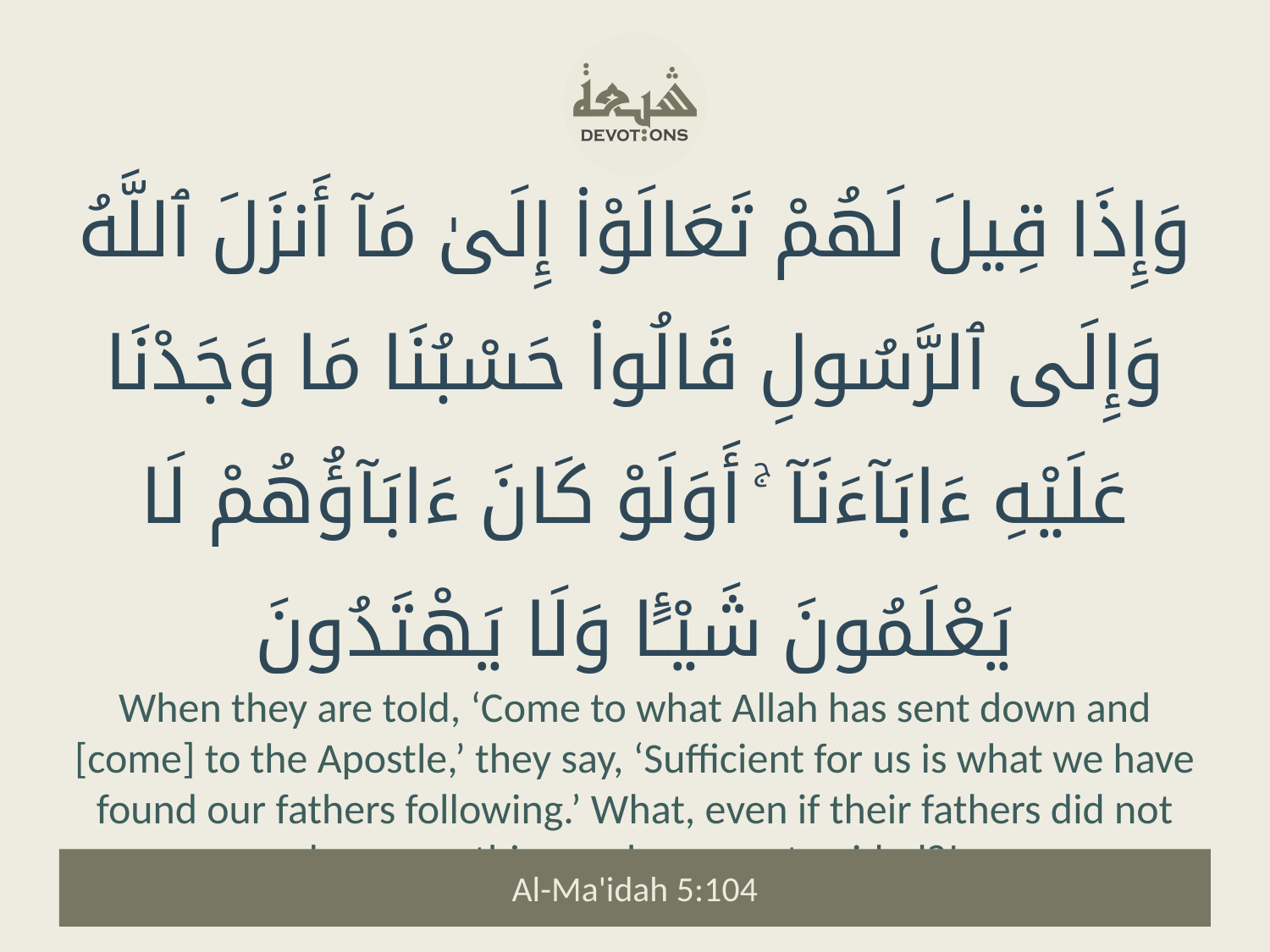

وَإِذَا قِيلَ لَهُمْ تَعَالَوْا۟ إِلَىٰ مَآ أَنزَلَ ٱللَّهُ وَإِلَى ٱلرَّسُولِ قَالُوا۟ حَسْبُنَا مَا وَجَدْنَا عَلَيْهِ ءَابَآءَنَآ ۚ أَوَلَوْ كَانَ ءَابَآؤُهُمْ لَا يَعْلَمُونَ شَيْـًٔا وَلَا يَهْتَدُونَ
When they are told, ‘Come to what Allah has sent down and [come] to the Apostle,’ they say, ‘Sufficient for us is what we have found our fathers following.’ What, even if their fathers did not know anything and were not guided?!
Al-Ma'idah 5:104